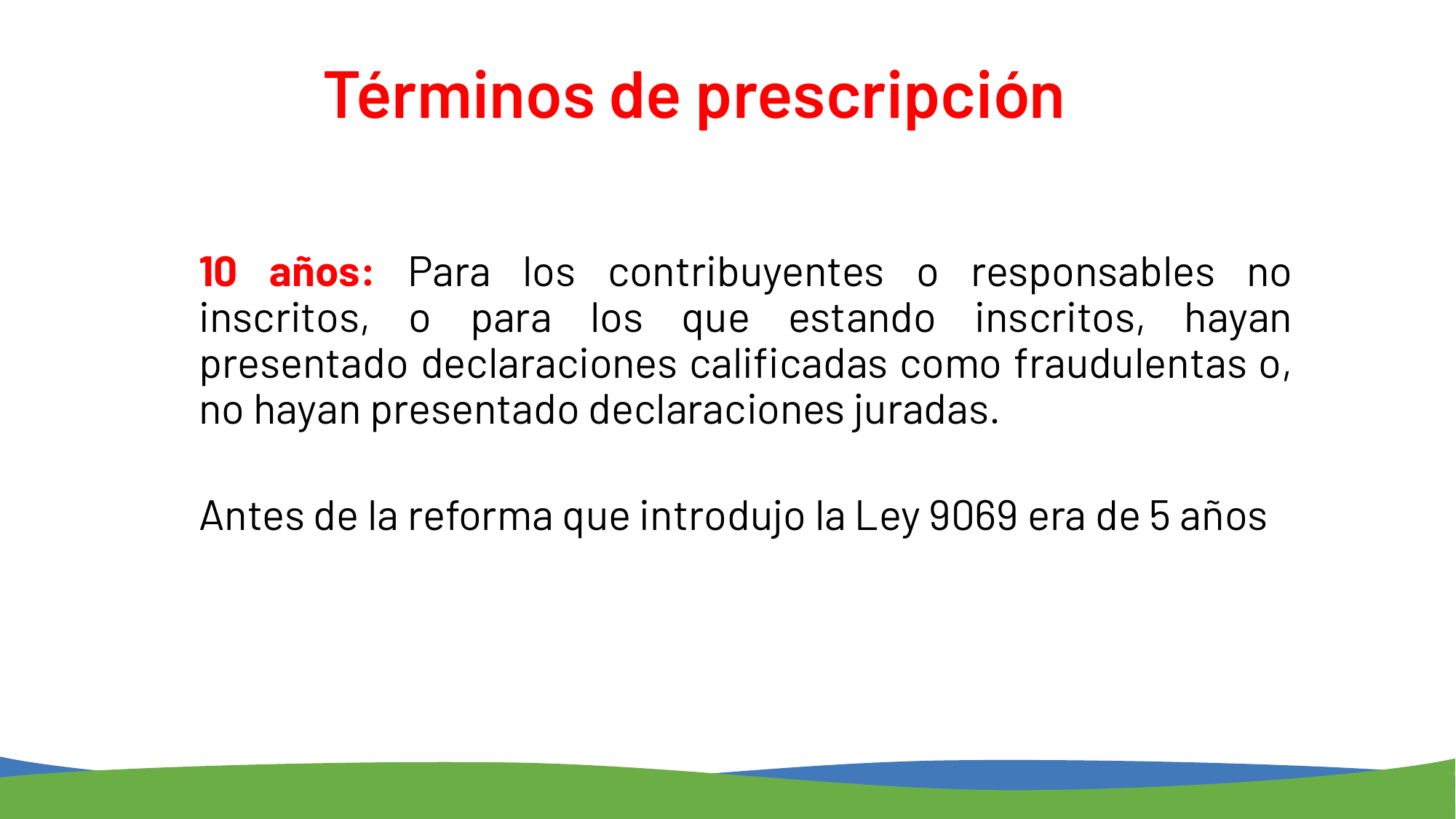

# Términos de prescripción

10 años: Para los contribuyentes o responsables no inscritos, o para los que estando inscritos, hayan presentado declaraciones calificadas como fraudulentas o, no hayan presentado declaraciones juradas.

Antes de la reforma que introdujo la Ley 9069 era de 5 años